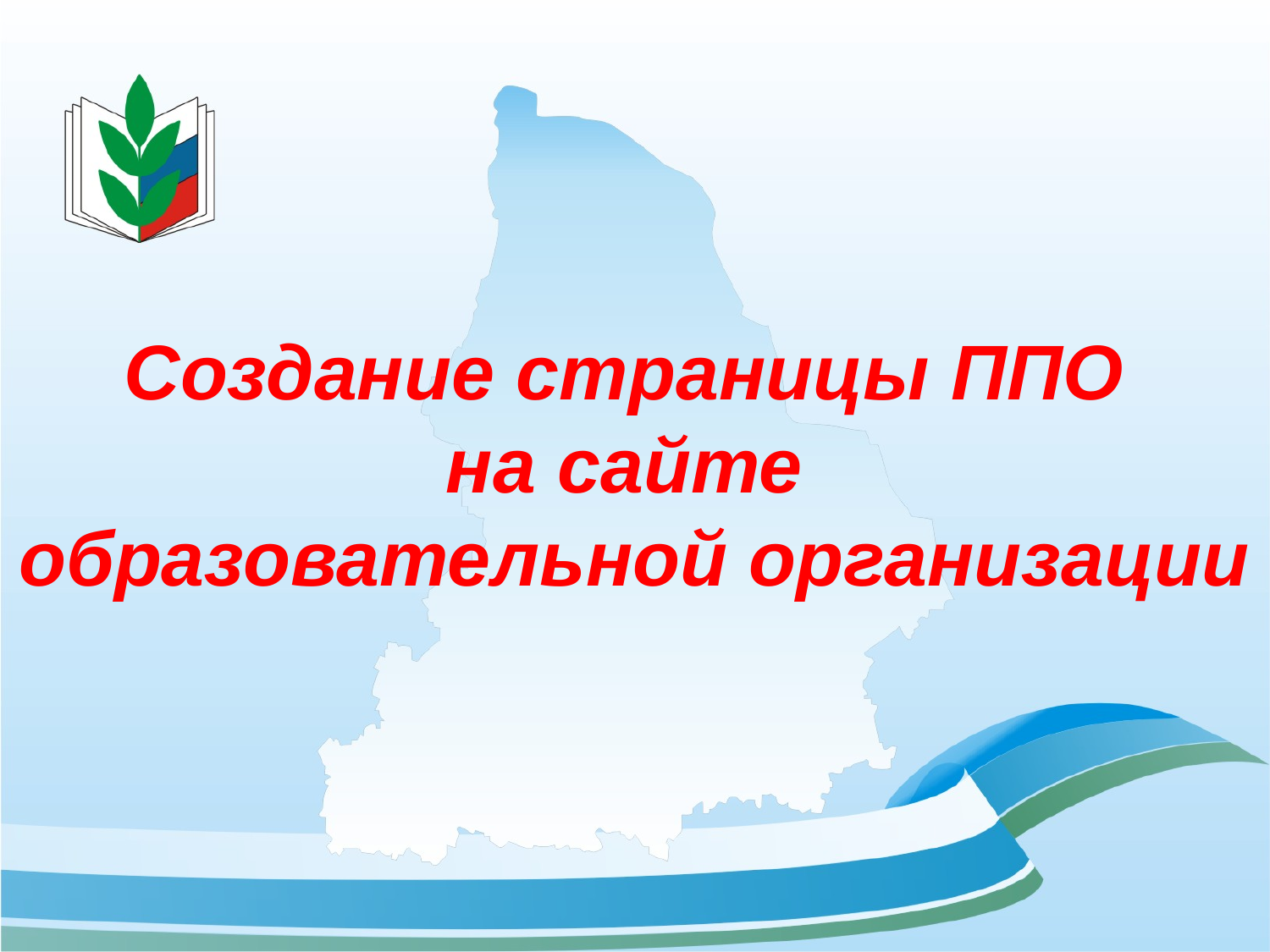

Создание страницы ППО
на сайте
образовательной организации